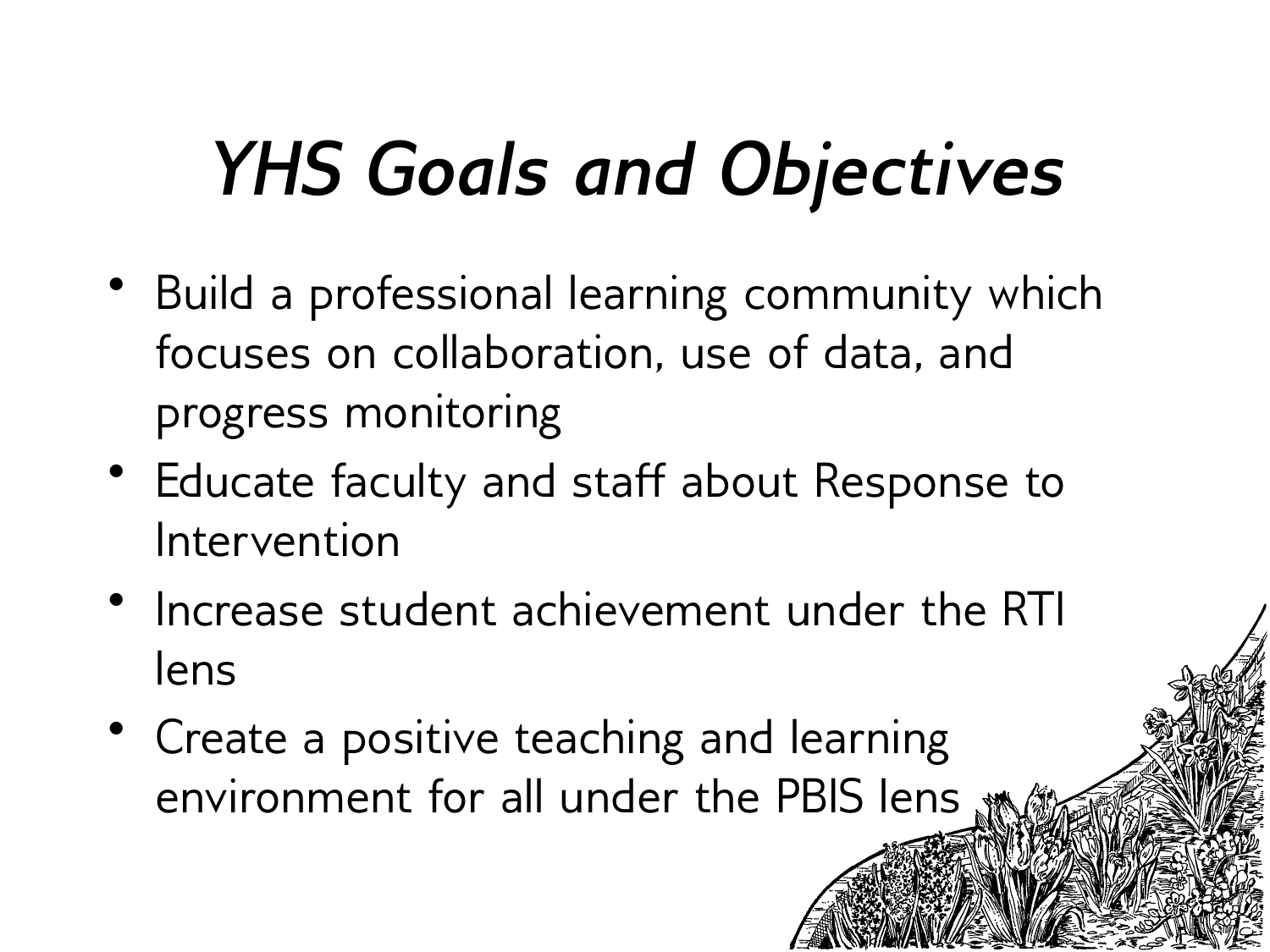

# YHS Goals and Objectives
Build a professional learning community which focuses on collaboration, use of data, and progress monitoring
Educate faculty and staff about Response to Intervention
Increase student achievement under the RTI lens
Create a positive teaching and learning environment for all under the PBIS lens